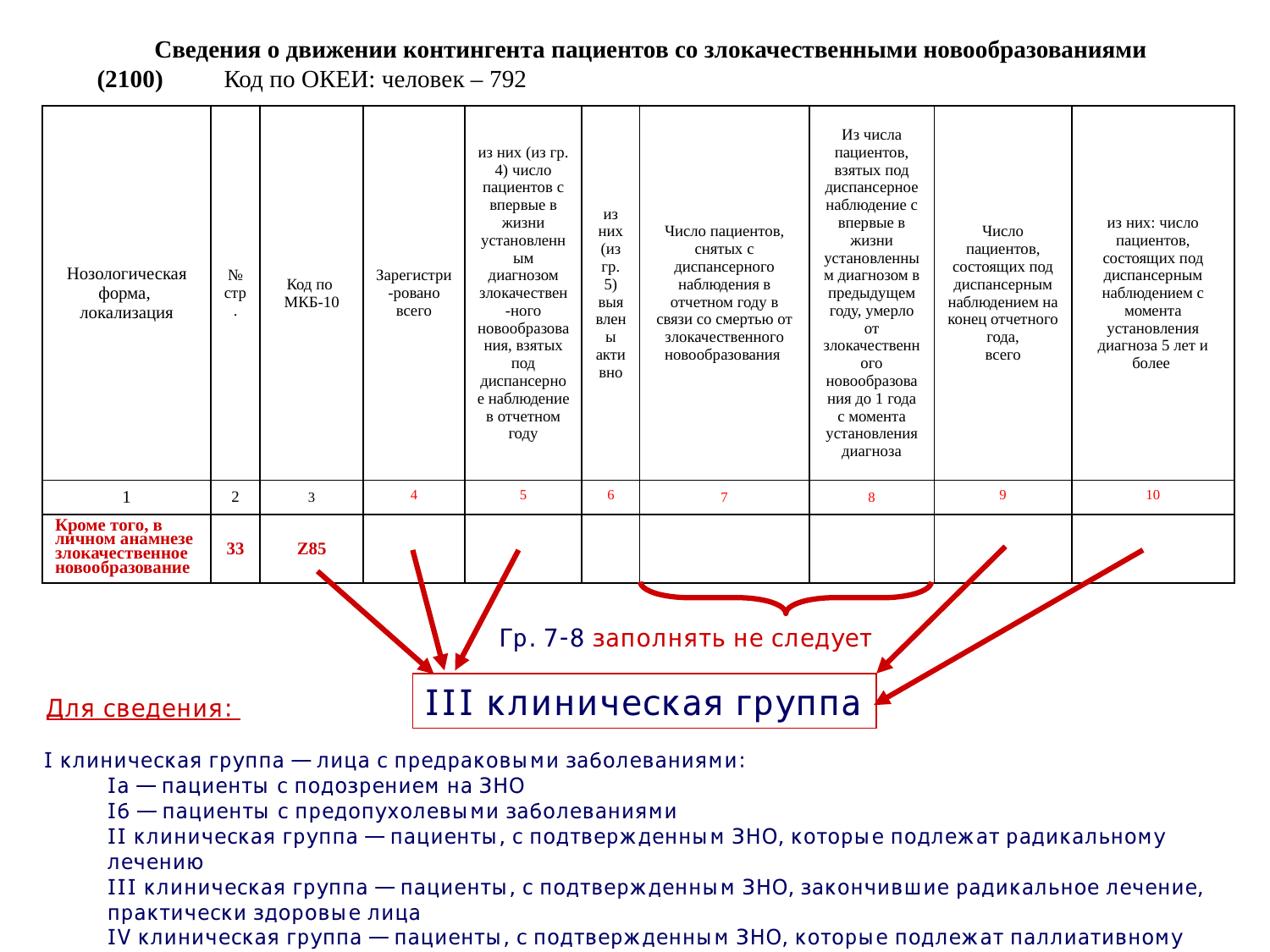

Сведения о движении контингента пациентов со злокачественными новообразованиями  (2100)	Код по ОКЕИ: человек – 792
| Нозологическая форма, локализация | № стр. | Код по МКБ-10 | Зарегистри-ровано всего | из них (из гр. 4) число пациентов с впервые в жизни установленным диагнозом злокачествен-ного новообразования, взятых под диспансерное наблюдение в отчетном году | из них (из гр. 5) выявлены активно | Число пациентов, снятых с диспансерного наблюдения в отчетном году в связи со смертью от злокачественного новообразования | Из числа пациентов, взятых под диспансерное наблюдение с впервые в жизни установленным диагнозом в предыдущем году, умерло от злокачественного новообразования до 1 года с момента установления диагноза | Число пациентов, состоящих под диспансерным наблюдением на конец отчетного года, всего | из них: число пациентов, состоящих под диспансерным наблюдением с момента установления диагноза 5 лет и более |
| --- | --- | --- | --- | --- | --- | --- | --- | --- | --- |
| 1 | 2 | 3 | 4 | 5 | 6 | 7 | 8 | 9 | 10 |
| Кроме того, в личном анамнезе злокачественное новообразование | 33 | Z85 |  |  |  |  |  |  |  |

Гр. 7-8 заполнять не следует
III клиническая группа
Для сведения:
I клиническая группа — лица с предраковыми заболеваниями:
Iа — пациенты с подозрением на ЗНО
Iб — пациенты с предопухолевыми заболеваниями
II клиническая группа — пациенты, с подтвержденным ЗНО, которые подлежат радикальному лечению
III клиническая группа — пациенты, с подтвержденным ЗНО, закончившие радикальное лечение, практически здоровые лица
IV клиническая группа — пациенты, с подтвержденным ЗНО, которые подлежат паллиативному лечению